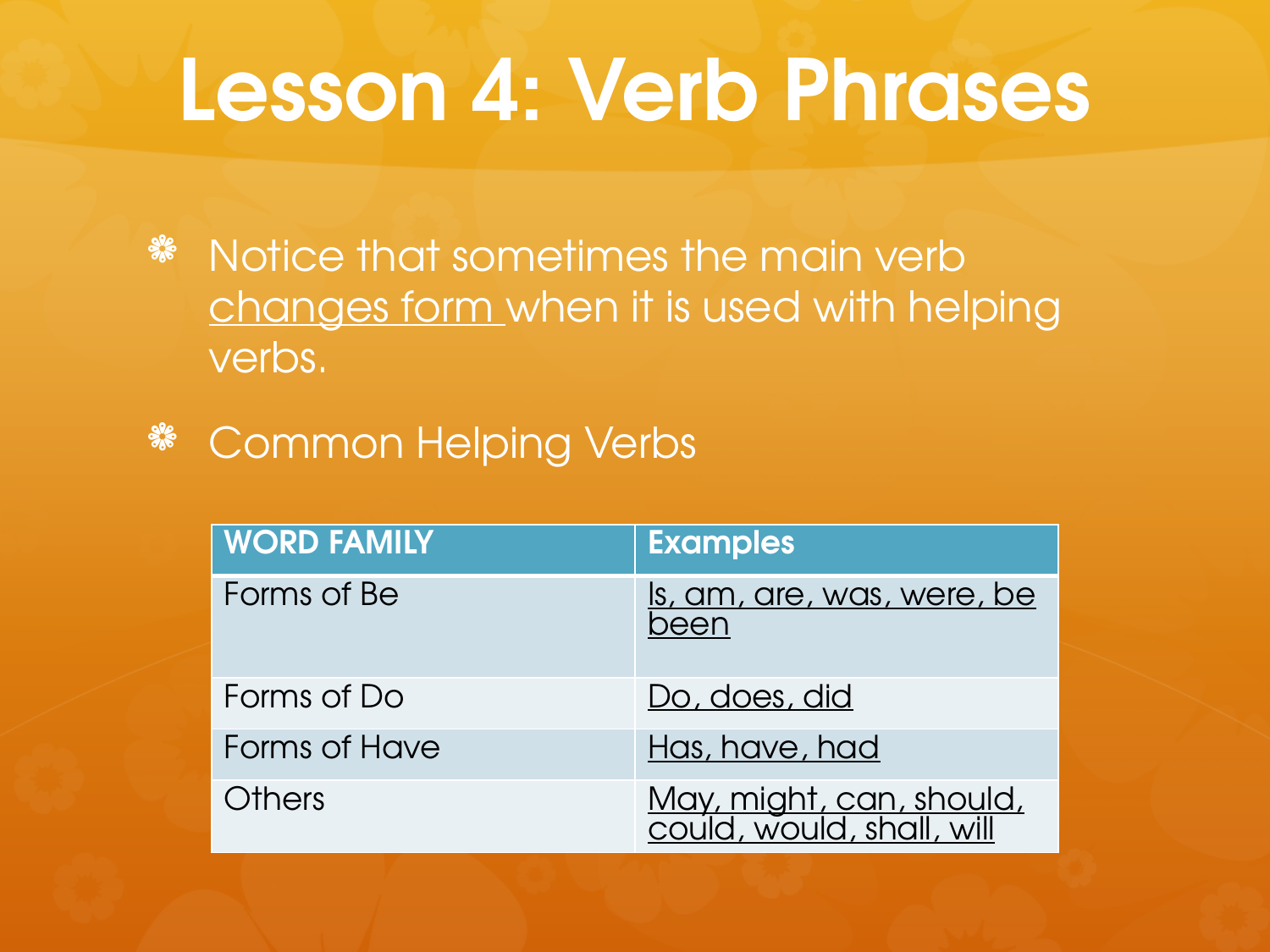

# Lesson 4: Verb Phrases
Notice that sometimes the main verb changes form when it is used with helping verbs.
Common Helping Verbs

| WORD FAMILY | Examples |
| --- | --- |
| Forms of Be | Is, am, are, was, were, be been |
| Forms of Do | Do, does, did |
| Forms of Have | Has, have, had |
| Others | May, might, can, should, could, would, shall, will |